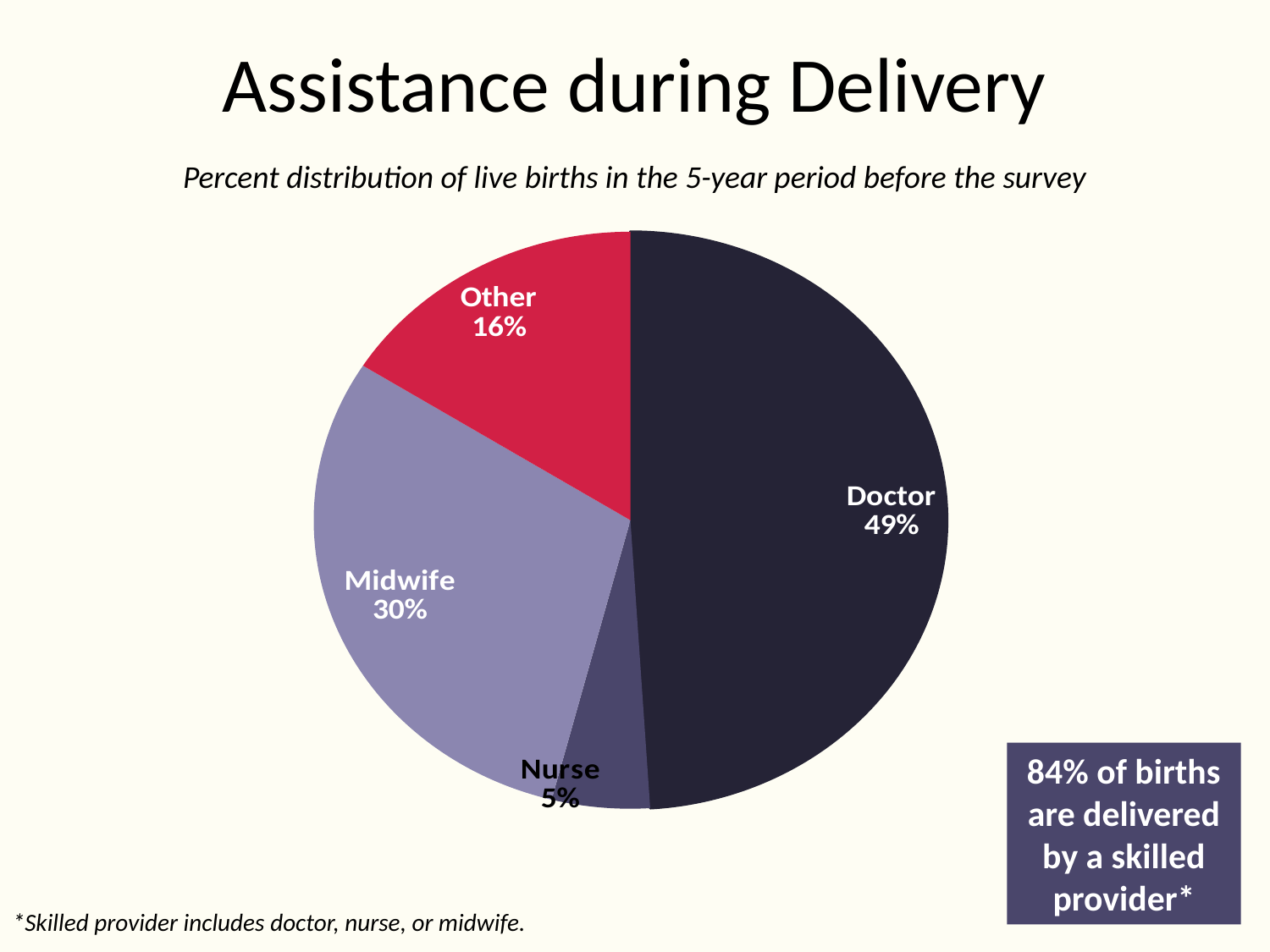

# Assistance during Delivery
Percent distribution of live births in the 5-year period before the survey

### Chart

| Category | Series 1 |
|---|---|
| Doctor | 49.0 |
| Nurse | 5.0 |
| Midwife | 30.0 |
| Other | 16.0 |
84% of births are delivered by a skilled provider*
*Skilled provider includes doctor, nurse, or midwife.